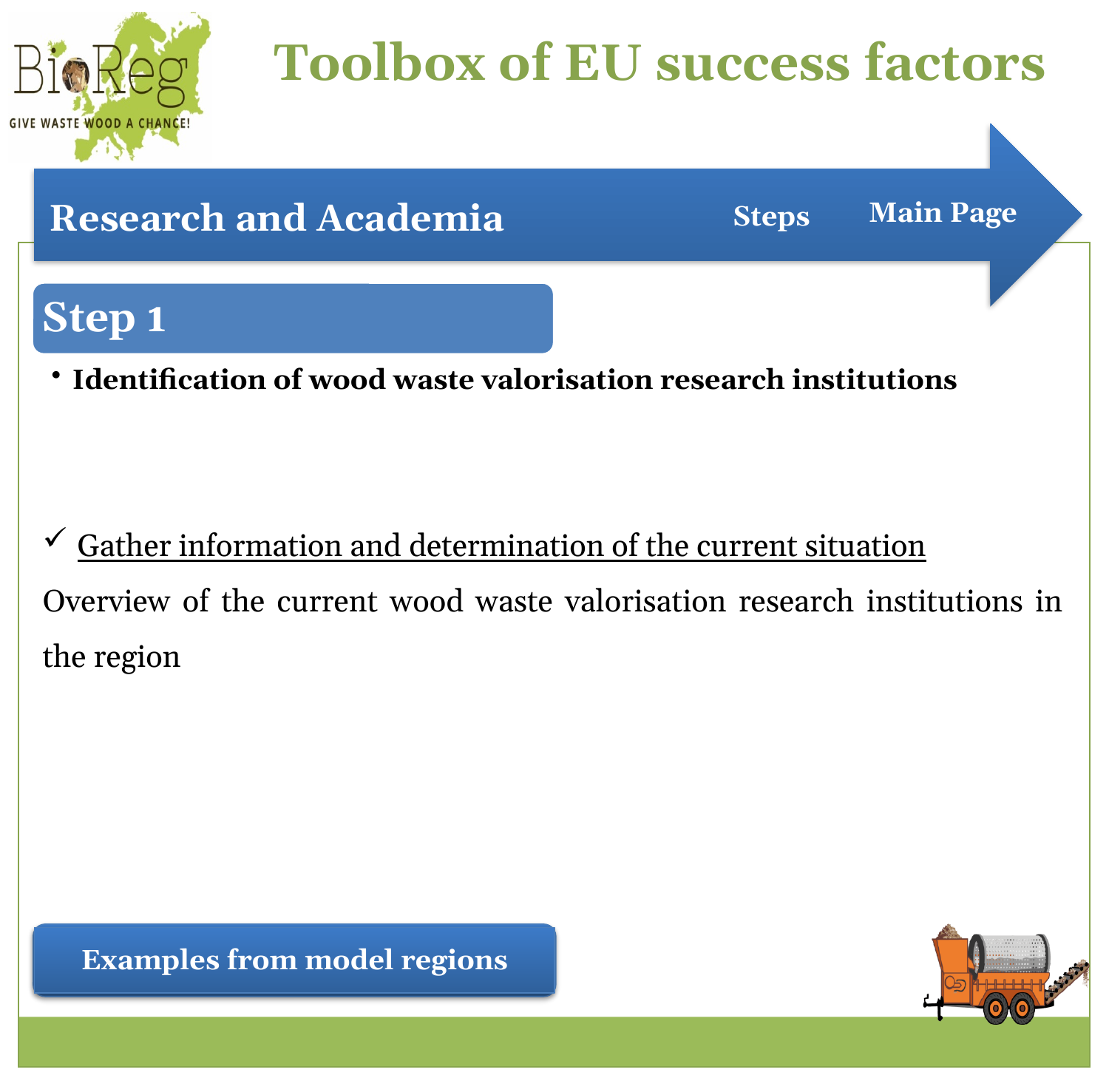

Research and Academia

Main Page

Steps

Step 1

Identification of wood waste valorisation research institutions
Gather information and determination of the current situation
Overview of the current wood waste valorisation research institutions in the region

Examples from model regions